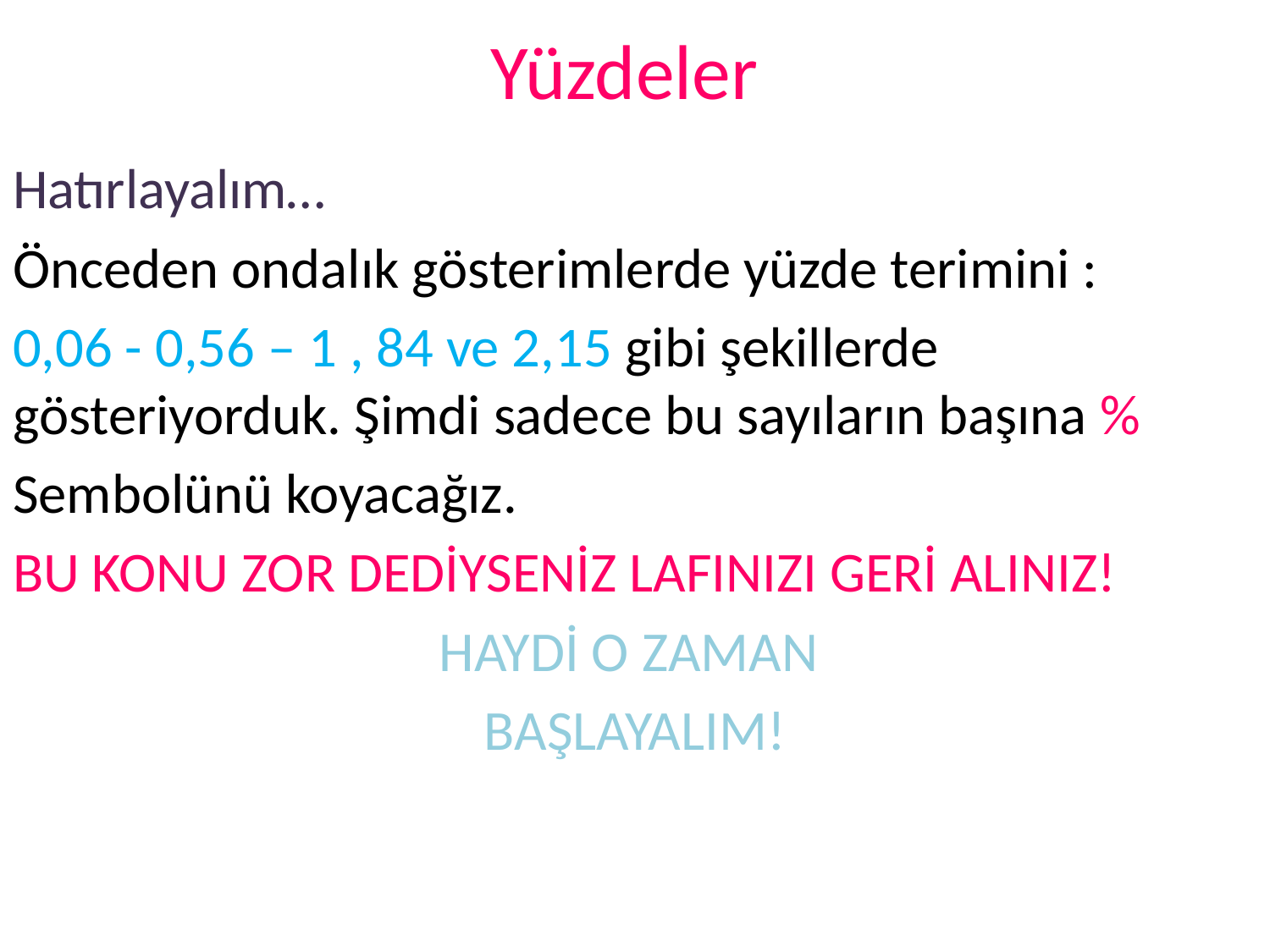

# Yüzdeler
Hatırlayalım…
Önceden ondalık gösterimlerde yüzde terimini :
0,06 - 0,56 – 1 , 84 ve 2,15 gibi şekillerde gösteriyorduk. Şimdi sadece bu sayıların başına %
Sembolünü koyacağız.
BU KONU ZOR DEDİYSENİZ LAFINIZI GERİ ALINIZ!
HAYDİ O ZAMAN
BAŞLAYALIM!